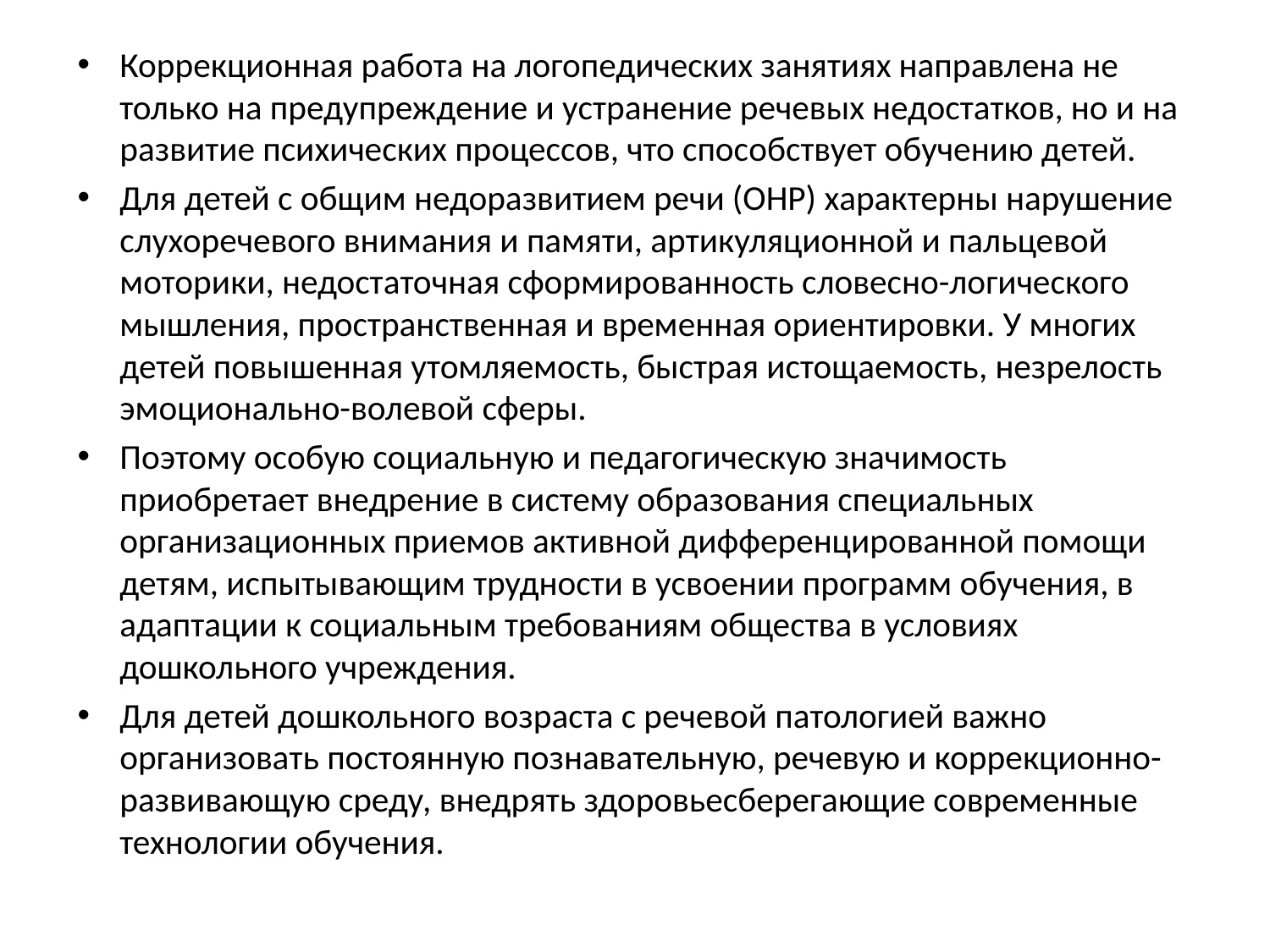

Коррекционная работа на логопедических занятиях направлена не только на предупреждение и устранение речевых недостатков, но и на развитие психических процессов, что способствует обучению детей.
Для детей с общим недоразвитием речи (ОНР) характерны нарушение слухоречевого внимания и памяти, артикуляционной и пальцевой моторики, недостаточная сформированность словесно-логического мышления, пространственная и временная ориентировки. У многих детей повышенная утомляемость, быстрая истощаемость, незрелость эмоционально-волевой сферы.
Поэтому особую социальную и педагогическую значимость приобретает внедрение в систему образования специальных организационных приемов активной дифференцированной помощи детям, испытывающим трудности в усвоении программ обучения, в адаптации к социальным требованиям общества в условиях   дошкольного учреждения.
Для детей дошкольного возраста с речевой патологией важно организовать постоянную познавательную, речевую и коррекционно-развивающую среду, внедрять здоровьесберегающие современные технологии обучения.